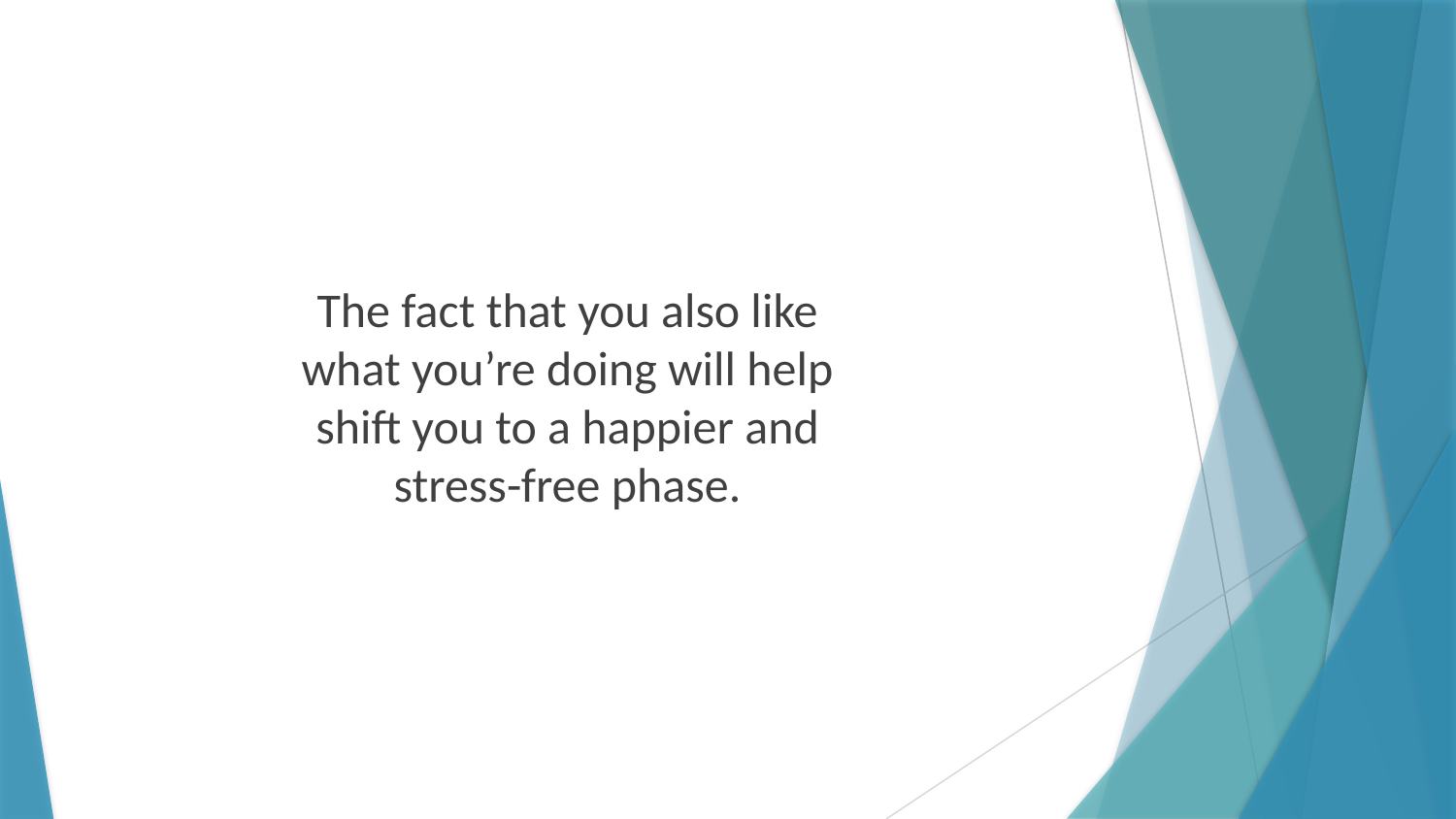

The fact that you also like what you’re doing will help shift you to a happier and stress-free phase.